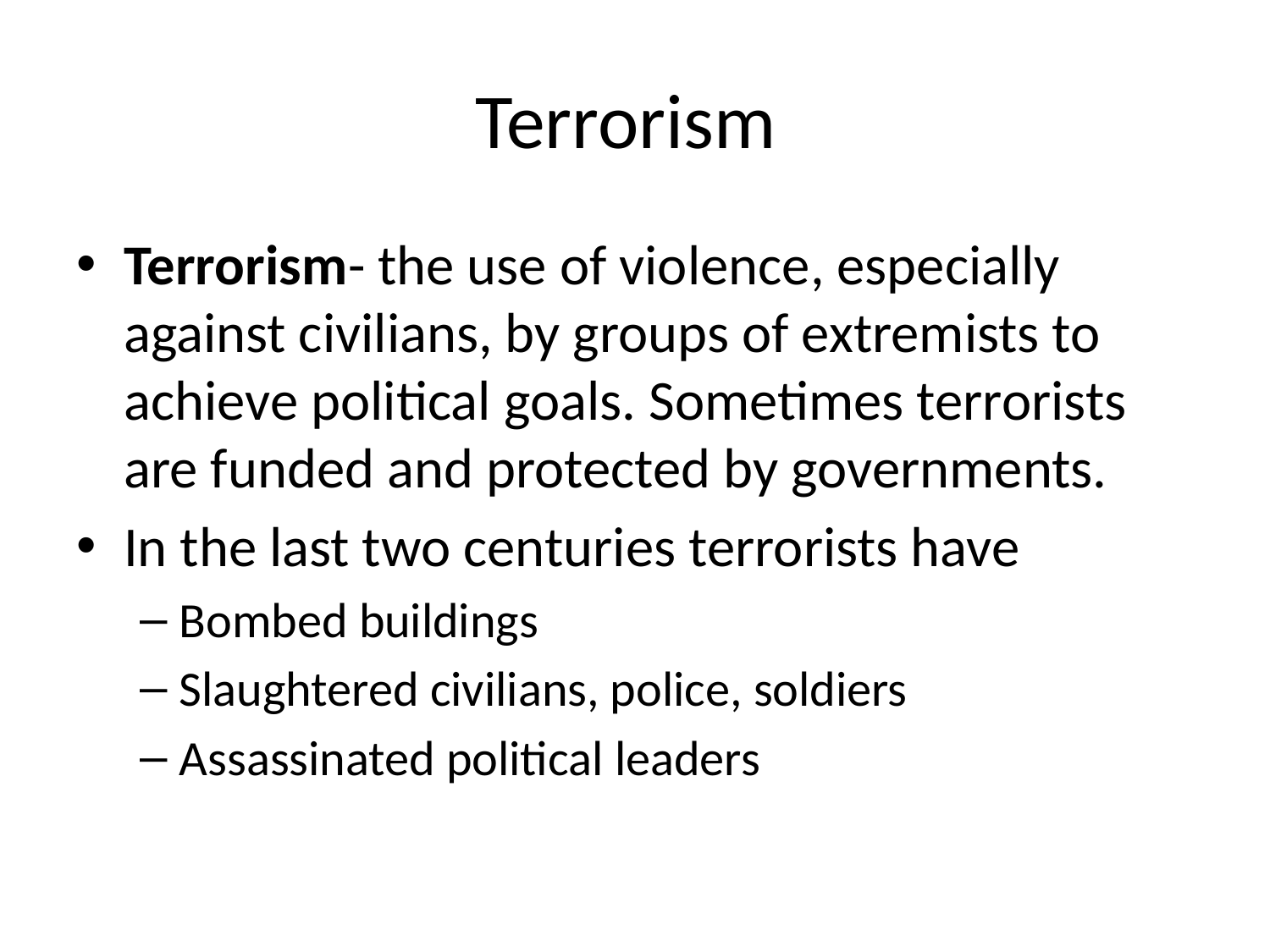

# Terrorism
Terrorism- the use of violence, especially against civilians, by groups of extremists to achieve political goals. Sometimes terrorists are funded and protected by governments.
In the last two centuries terrorists have
Bombed buildings
Slaughtered civilians, police, soldiers
Assassinated political leaders